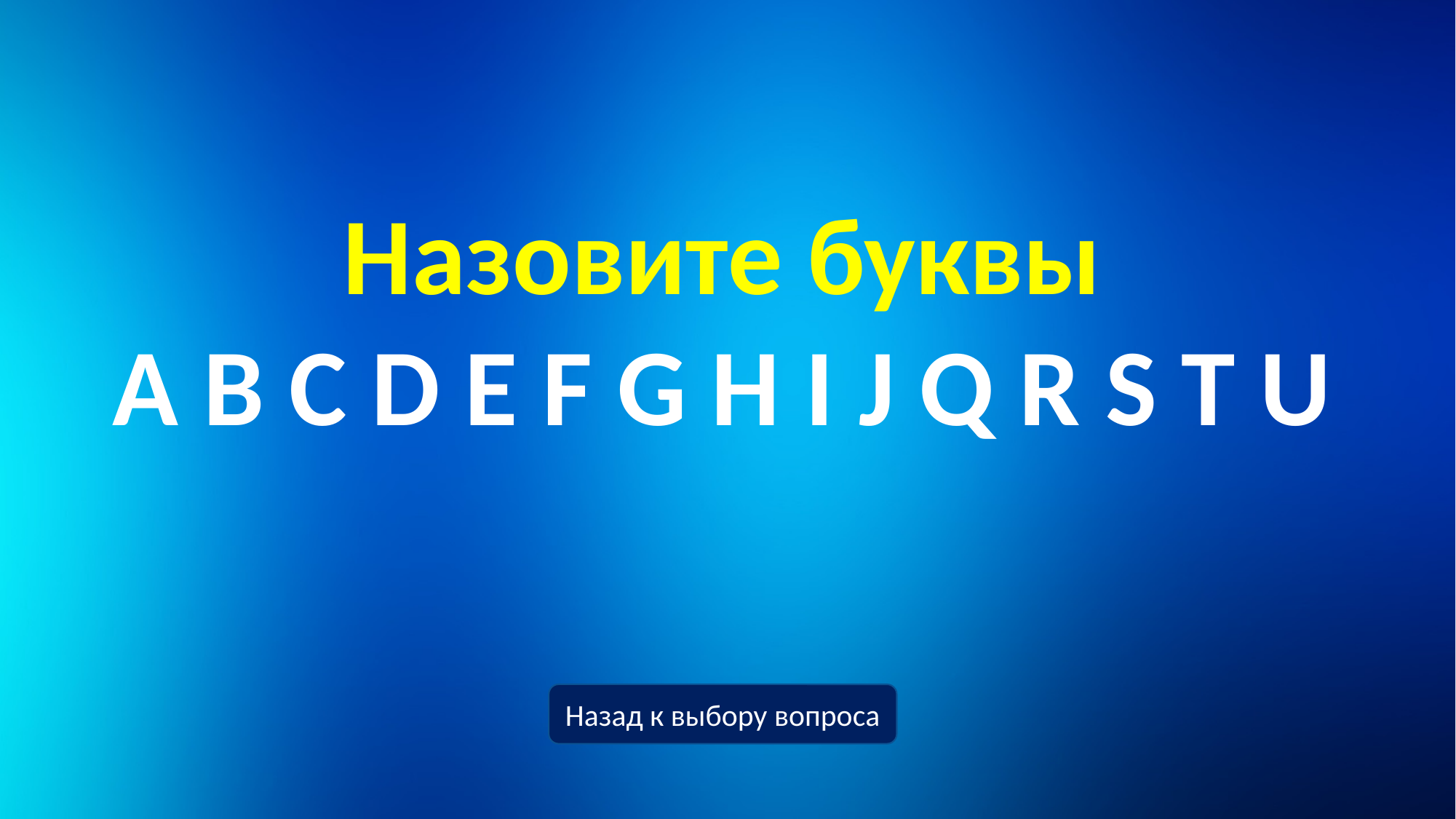

# Назовите буквы A B C D E F G H I J Q R S T U
Назад к выбору вопроса